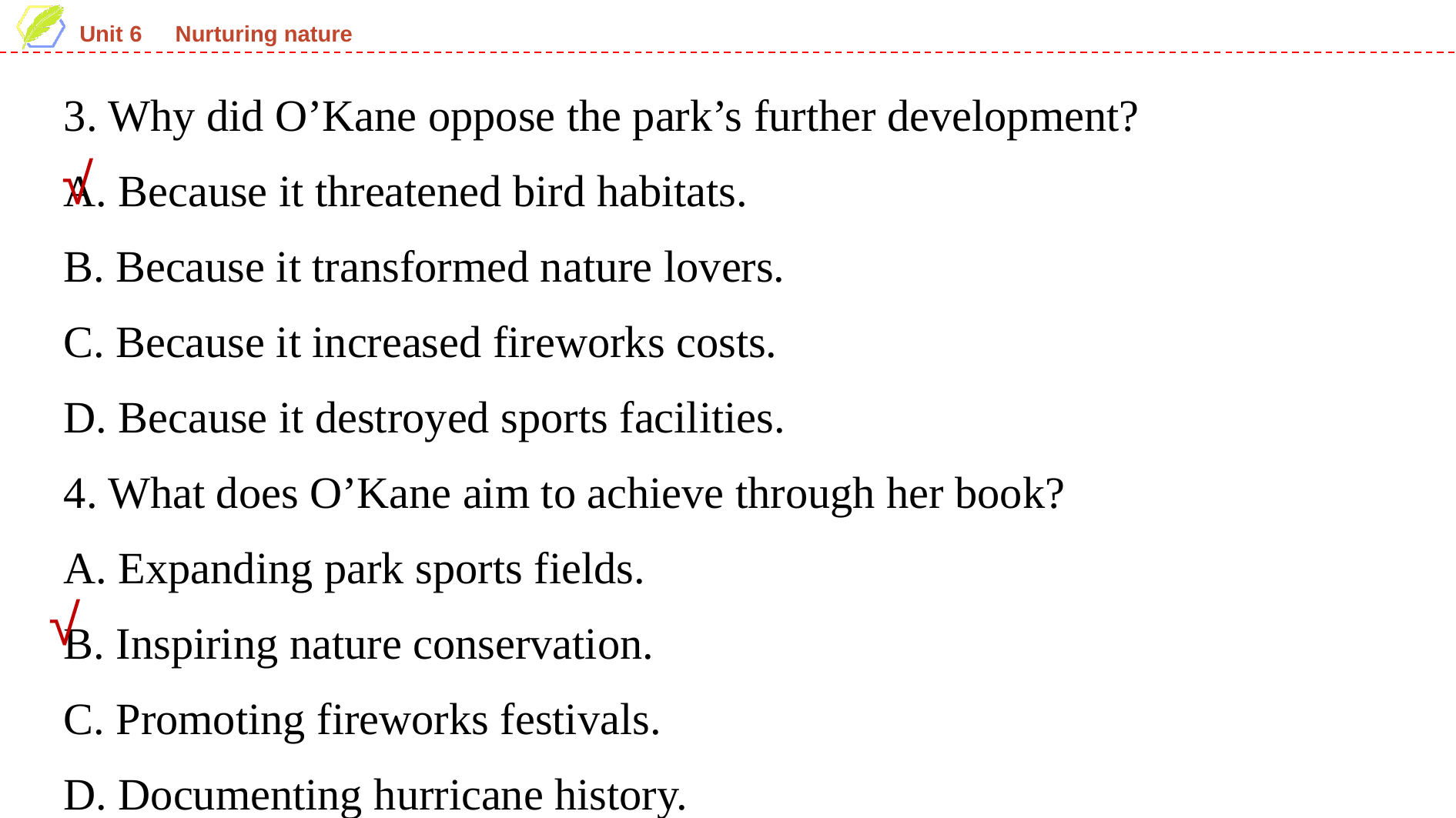

3. Why did O’Kane oppose the park’s further development?
A. Because it threatened bird habitats.
B. Because it transformed nature lovers.
C. Because it increased fireworks costs.
D. Because it destroyed sports facilities.
4. What does O’Kane aim to achieve through her book?
A. Expanding park sports fields.
B. Inspiring nature conservation.
C. Promoting fireworks festivals.
D. Documenting hurricane history.
√
√